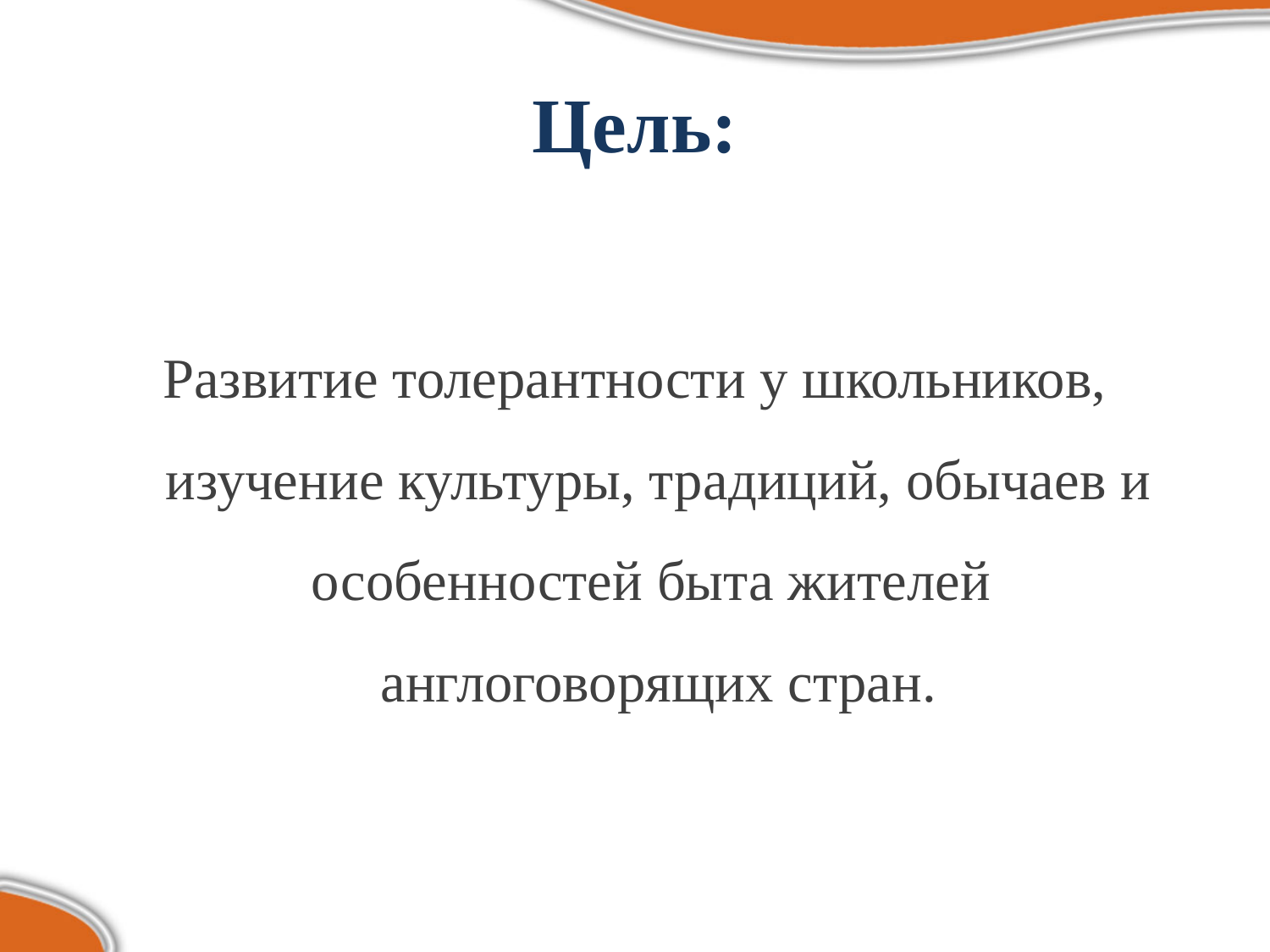

# Цель:

Развитие толерантности у школьников, изучение культуры, традиций, обычаев и особенностей быта жителей
англоговорящих стран.